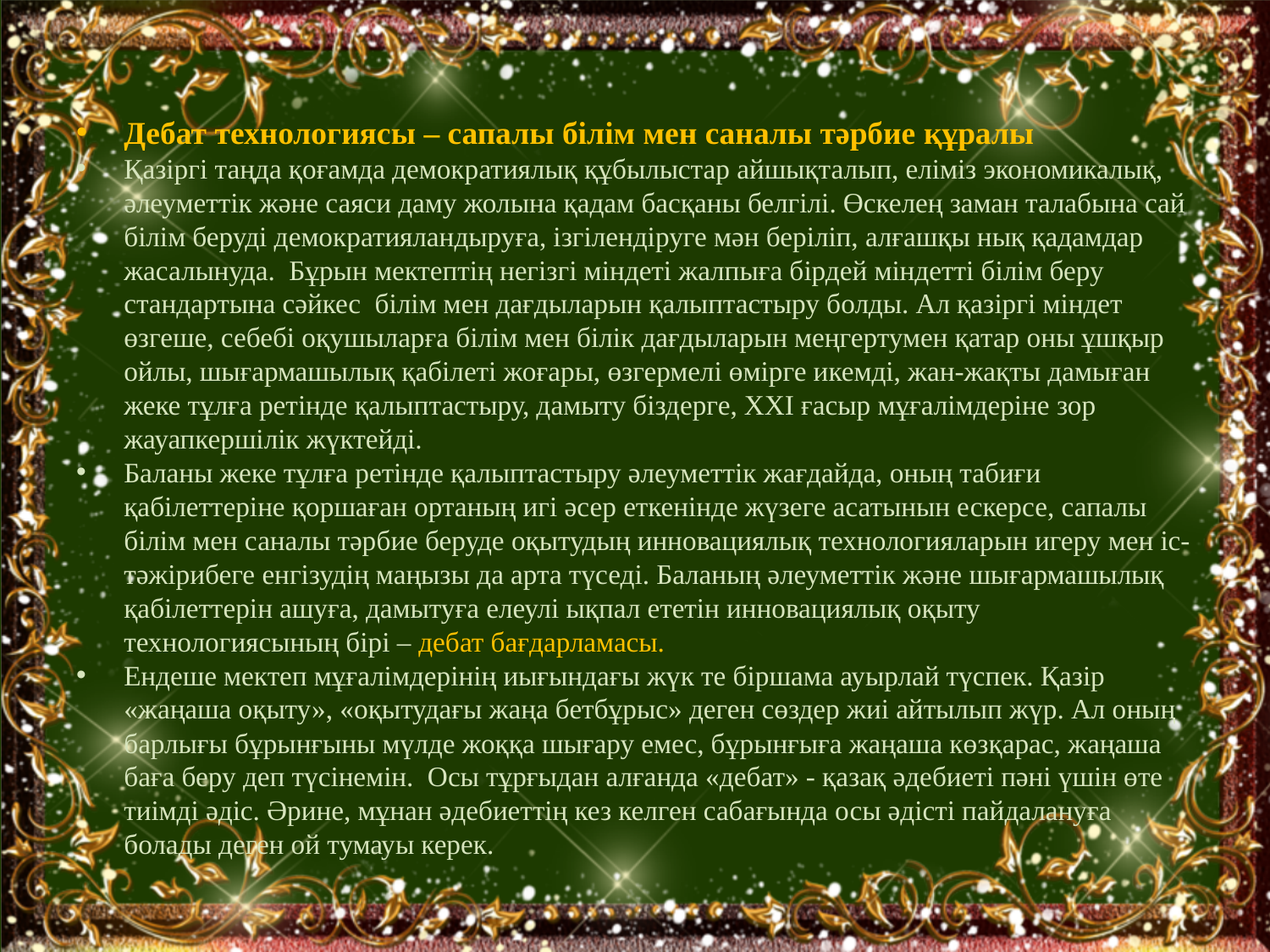

Дебат технологиясы – сапалы білім мен саналы тәрбие құралы
Қазіргі таңда қоғамда демократиялық құбылыстар айшықталып, еліміз экономикалық, әлеуметтік және саяси даму жолына қадам басқаны белгілі. Өскелең заман талабына сай білім беруді демократияландыруға, ізгілендіруге мән беріліп, алғашқы нық қадамдар жасалынуда.  Бұрын мектептің негізгі міндеті жалпыға бірдей міндетті білім беру стандартына сәйкес  білім мен дағдыларын қалыптастыру болды. Ал қазіргі міндет өзгеше, себебі оқушыларға білім мен білік дағдыларын меңгертумен қатар оны ұшқыр ойлы, шығармашылық қабілеті жоғары, өзгермелі өмірге икемді, жан-жақты дамыған жеке тұлға ретінде қалыптастыру, дамыту біздерге, ХХІ ғасыр мұғалімдеріне зор жауапкершілік жүктейді.
Баланы жеке тұлға ретінде қалыптастыру әлеуметтік жағдайда, оның табиғи қабілеттеріне қоршаған ортаның игі әсер еткенінде жүзеге асатынын ескерсе, сапалы білім мен саналы тәрбие беруде оқытудың инновациялық технологияларын игеру мен іс-тәжірибеге енгізудің маңызы да арта түседі. Баланың әлеуметтік және шығармашылық қабілеттерін ашуға, дамытуға елеулі ықпал ететін инновациялық оқыту технологиясының бірі – дебат бағдарламасы.
Ендеше мектеп мұғалімдерінің иығындағы жүк те біршама ауырлай түспек. Қазір «жаңаша оқыту», «оқытудағы жаңа бетбұрыс» деген сөздер жиі айтылып жүр. Ал оның барлығы бұрынғыны мүлде жоққа шығару емес, бұрынғыға жаңаша көзқарас, жаңаша баға беру деп түсінемін.  Осы тұрғыдан алғанда «дебат» - қазақ әдебиеті пәні үшін өте тиімді әдіс. Әрине, мұнан әдебиеттің кез келген сабағында осы әдісті пайдалануға болады деген ой тумауы керек.